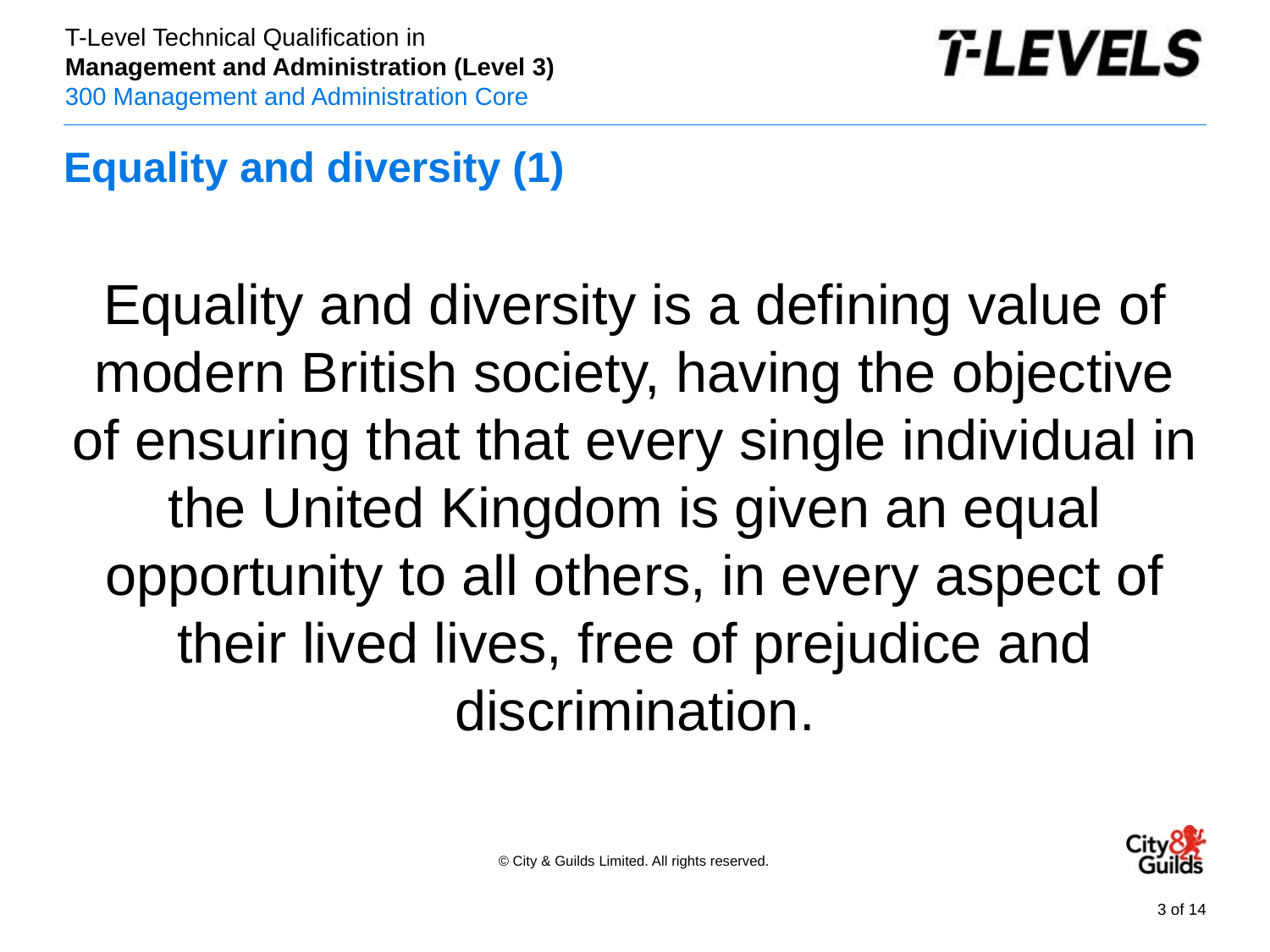

# Equality and diversity (1)
Equality and diversity is a defining value of modern British society, having the objective of ensuring that that every single individual in the United Kingdom is given an equal opportunity to all others, in every aspect of their lived lives, free of prejudice and discrimination.